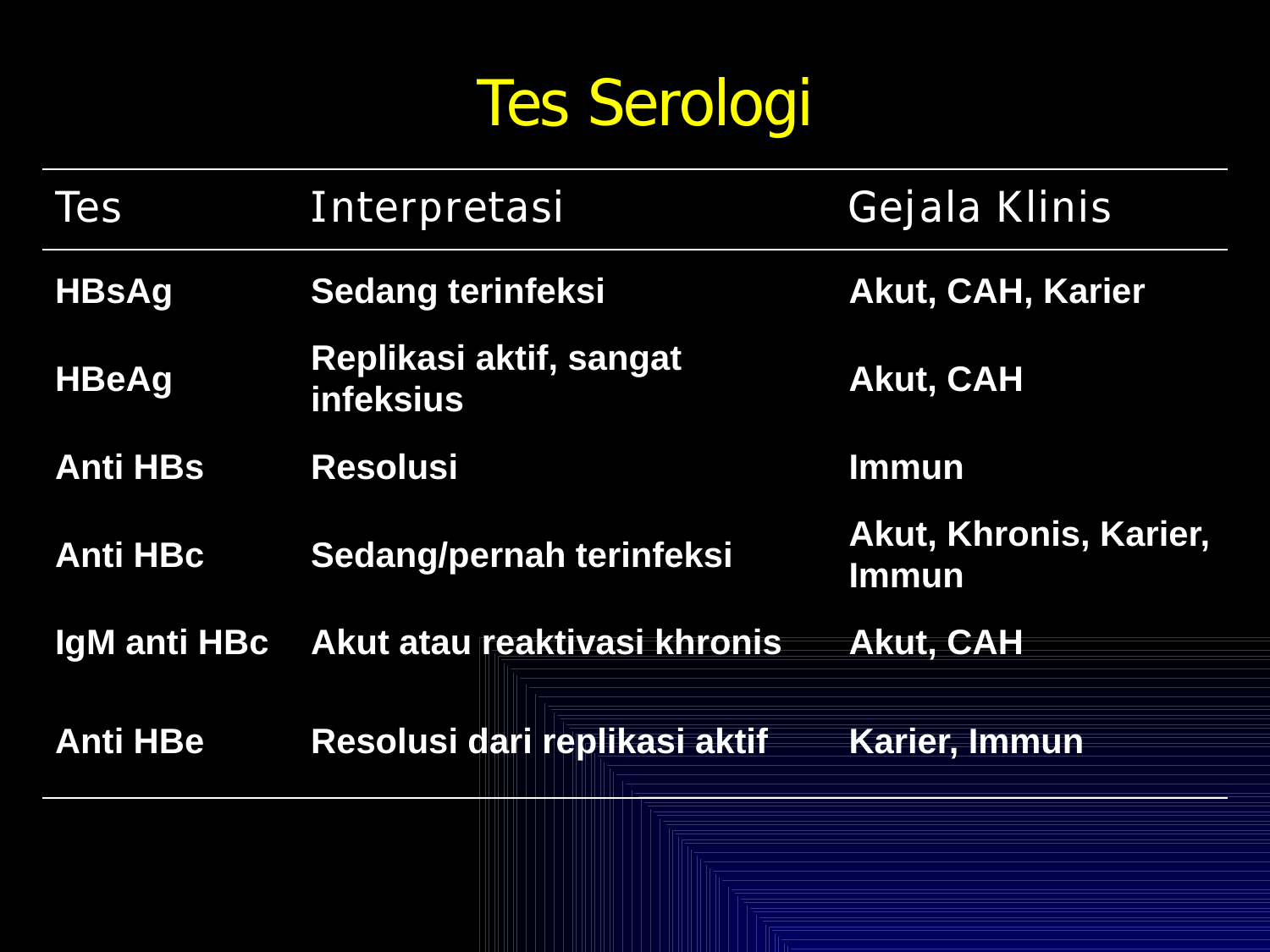

Tes Serologi
| Tes | Interpretasi | Gejala Klinis |
| --- | --- | --- |
| HBsAg | Sedang terinfeksi | Akut, CAH, Karier |
| HBeAg | Replikasi aktif, sangat infeksius | Akut, CAH |
| Anti HBs | Resolusi | Immun |
| Anti HBc | Sedang/pernah terinfeksi | Akut, Khronis, Karier, Immun |
| IgM anti HBc | Akut atau reaktivasi khronis | Akut, CAH |
| Anti HBe | Resolusi dari replikasi aktif | Karier, Immun |